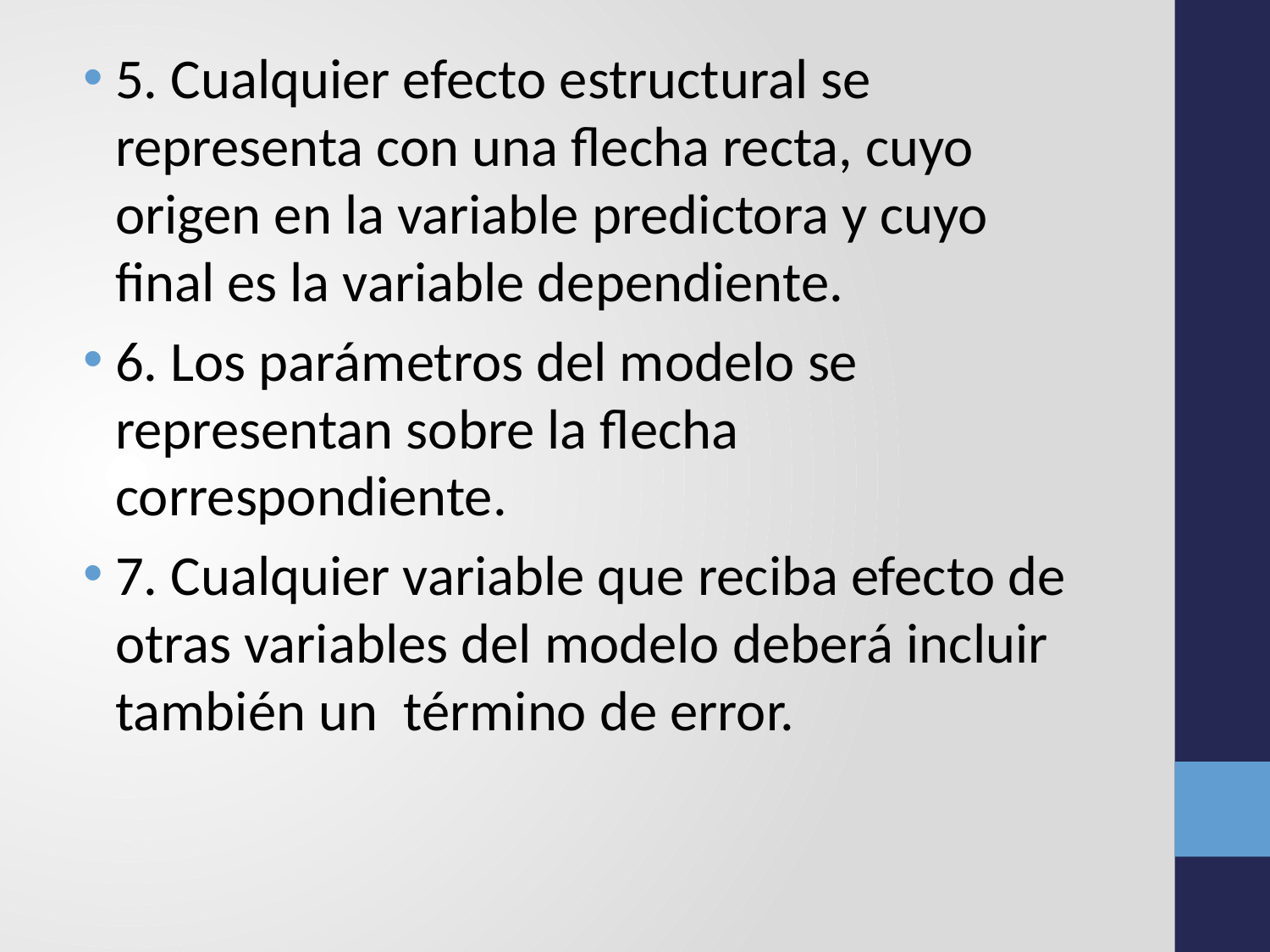

5. Cualquier efecto estructural se representa con una flecha recta, cuyo origen en la variable predictora y cuyo final es la variable dependiente.
6. Los parámetros del modelo se representan sobre la flecha correspondiente.
7. Cualquier variable que reciba efecto de otras variables del modelo deberá incluir también un  término de error.